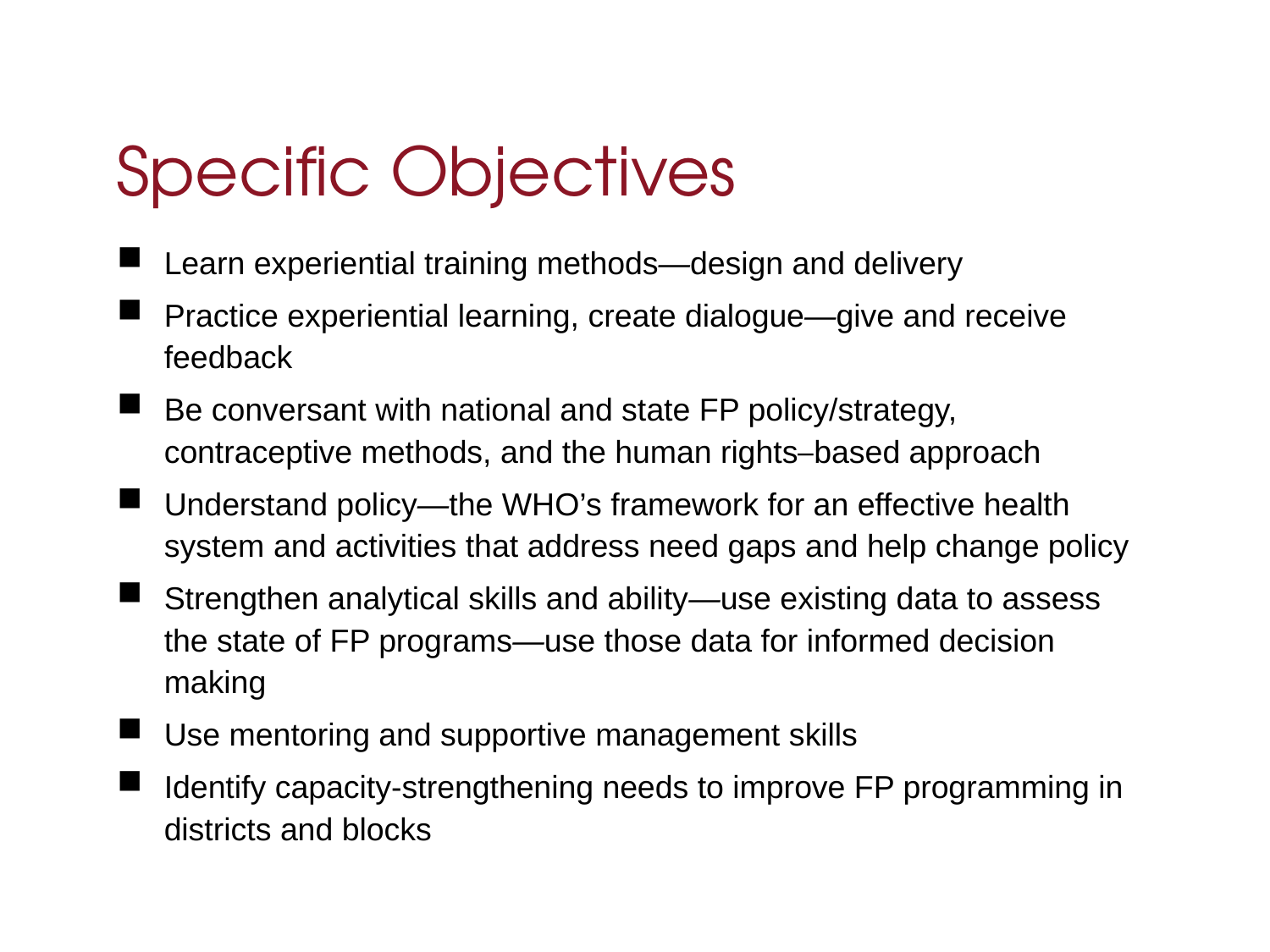

# Specific Objectives
Learn experiential training methods—design and delivery
Practice experiential learning, create dialogue—give and receive feedback
Be conversant with national and state FP policy/strategy, contraceptive methods, and the human rights–based approach
Understand policy—the WHO’s framework for an effective health system and activities that address need gaps and help change policy
Strengthen analytical skills and ability—use existing data to assess the state of FP programs—use those data for informed decision making
Use mentoring and supportive management skills
Identify capacity-strengthening needs to improve FP programming in districts and blocks